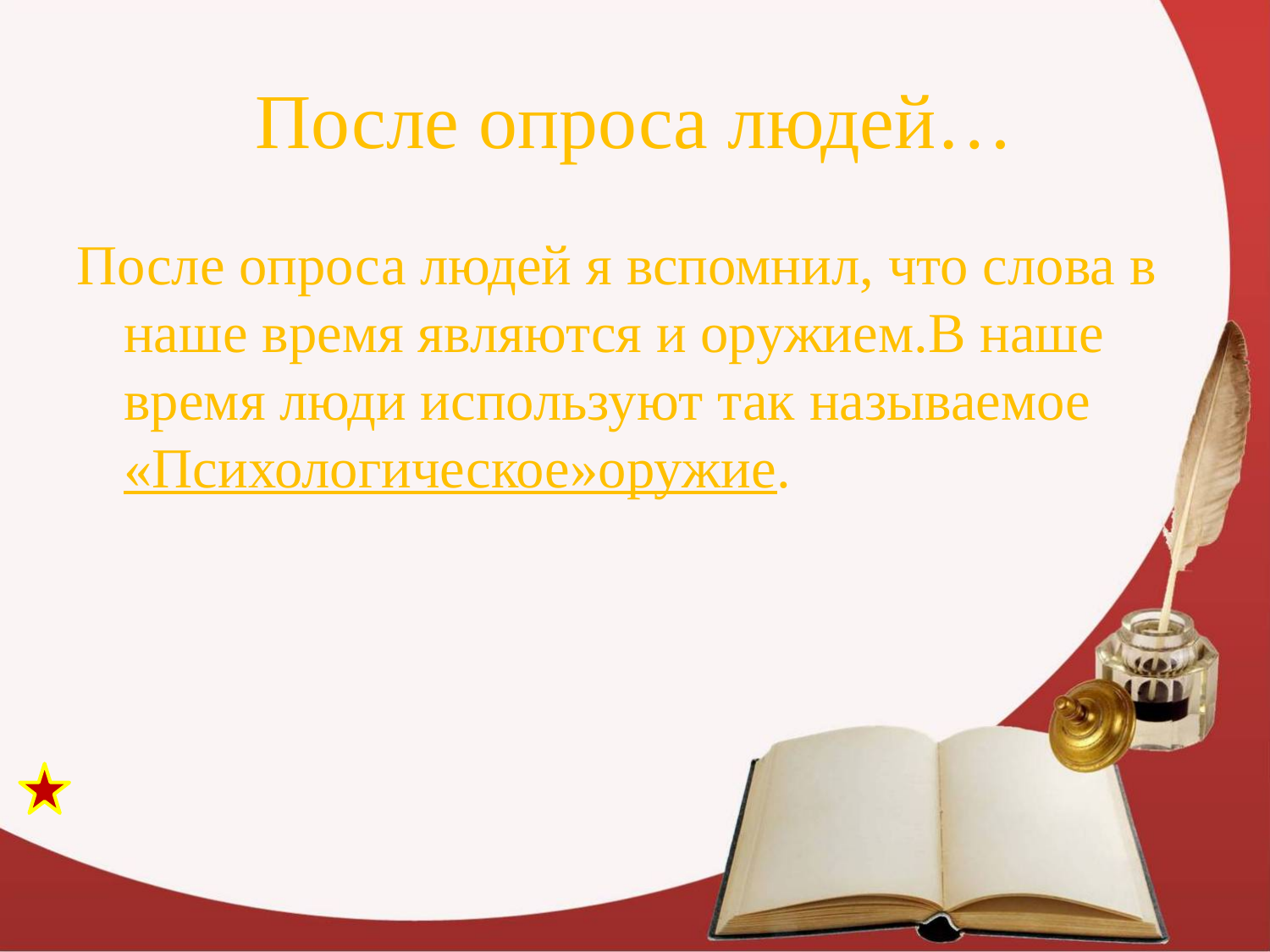

# После опроса людей…
После опроса людей я вспомнил, что слова в наше время являются и оружием.В наше время люди используют так называемое «Психологическое»оружие.